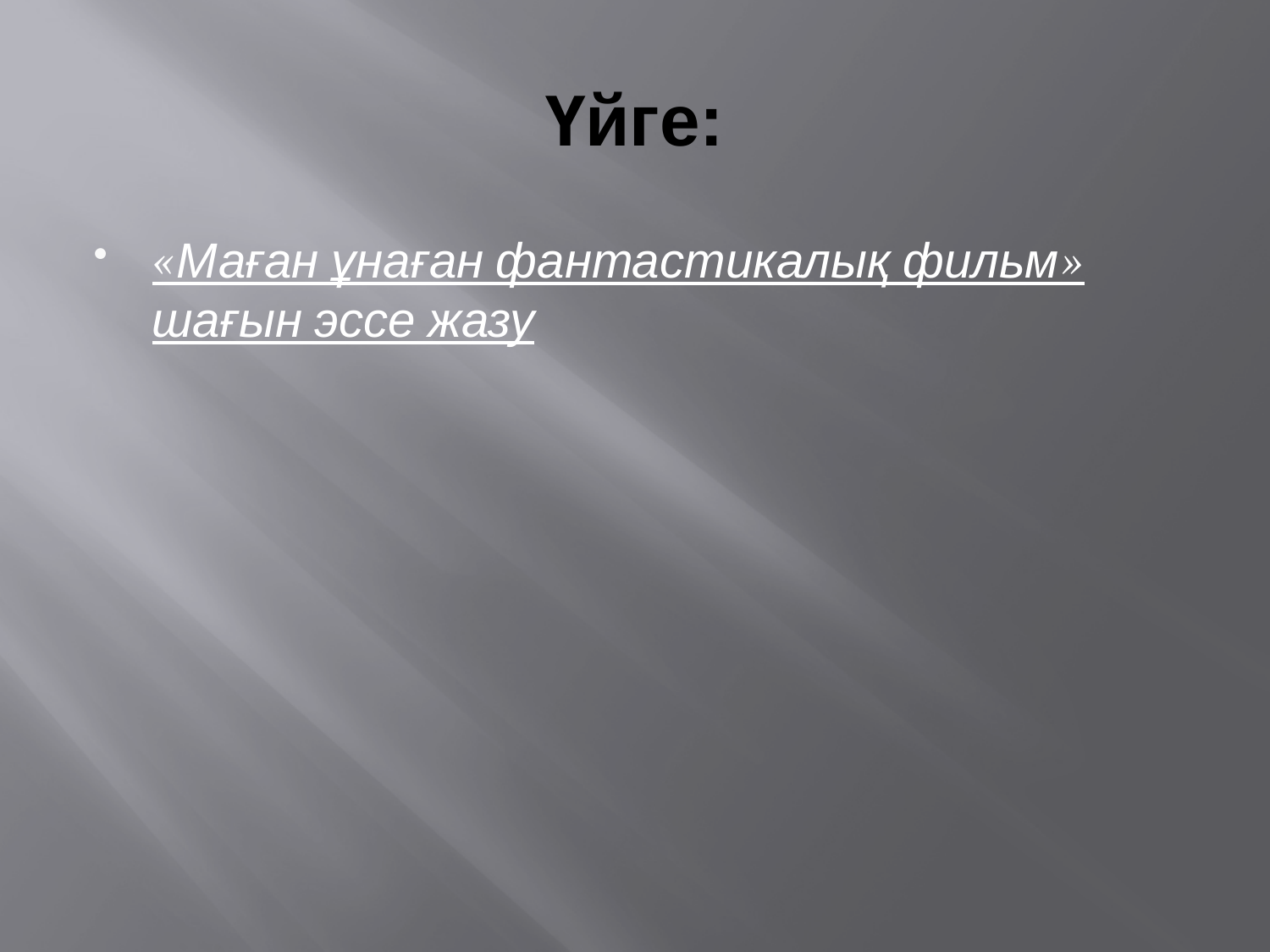

# Үйге:
«Маған ұнаған фантастикалық фильм» шағын эссе жазу